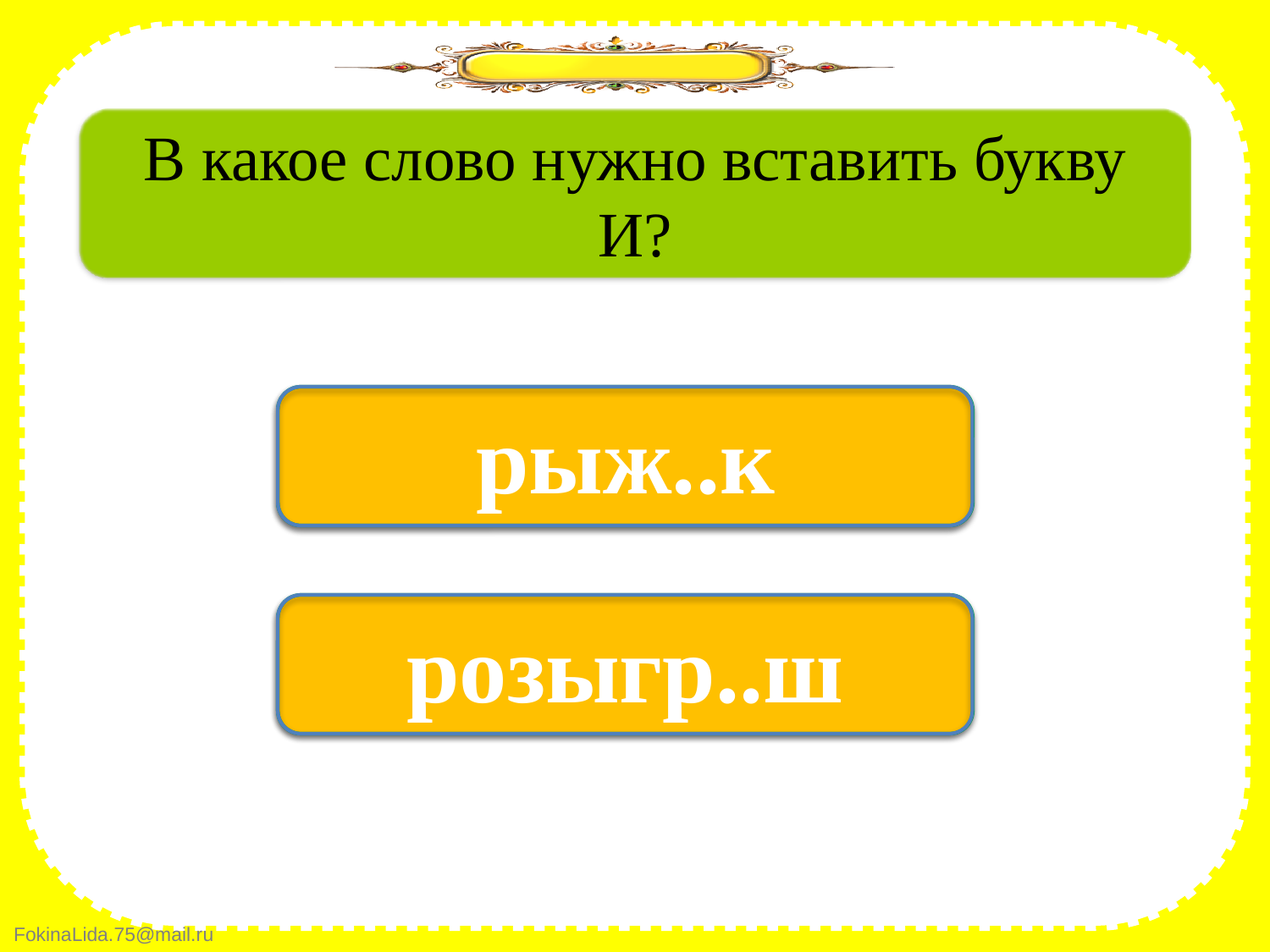

В какое слово нужно вставить букву И?
да
рыж..к

нет
розыгр..ш